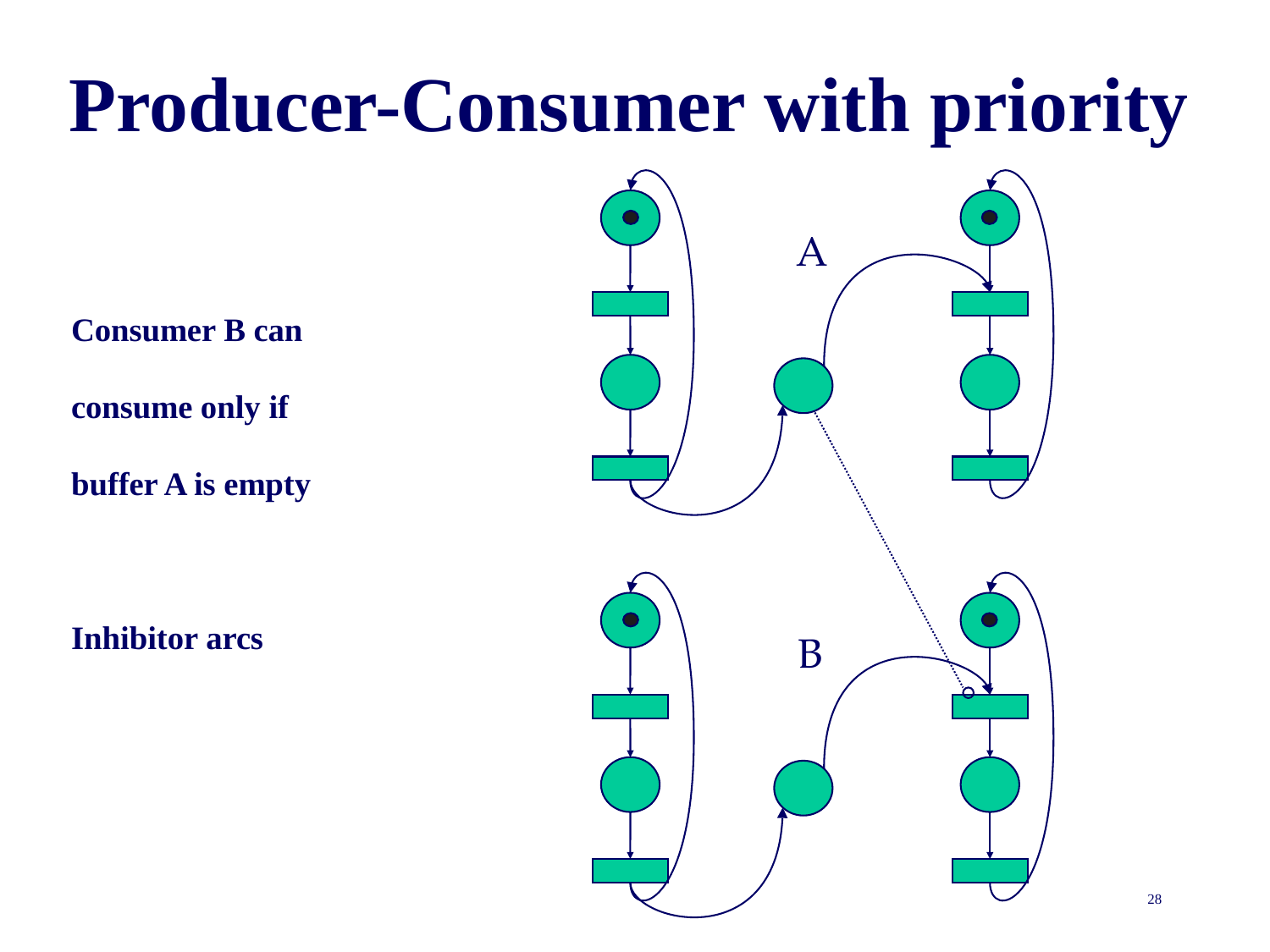

# Producer-Consumer with priority
A

Consumer B can
consume only if
buffer A is empty

Inhibitor arcs

B

28